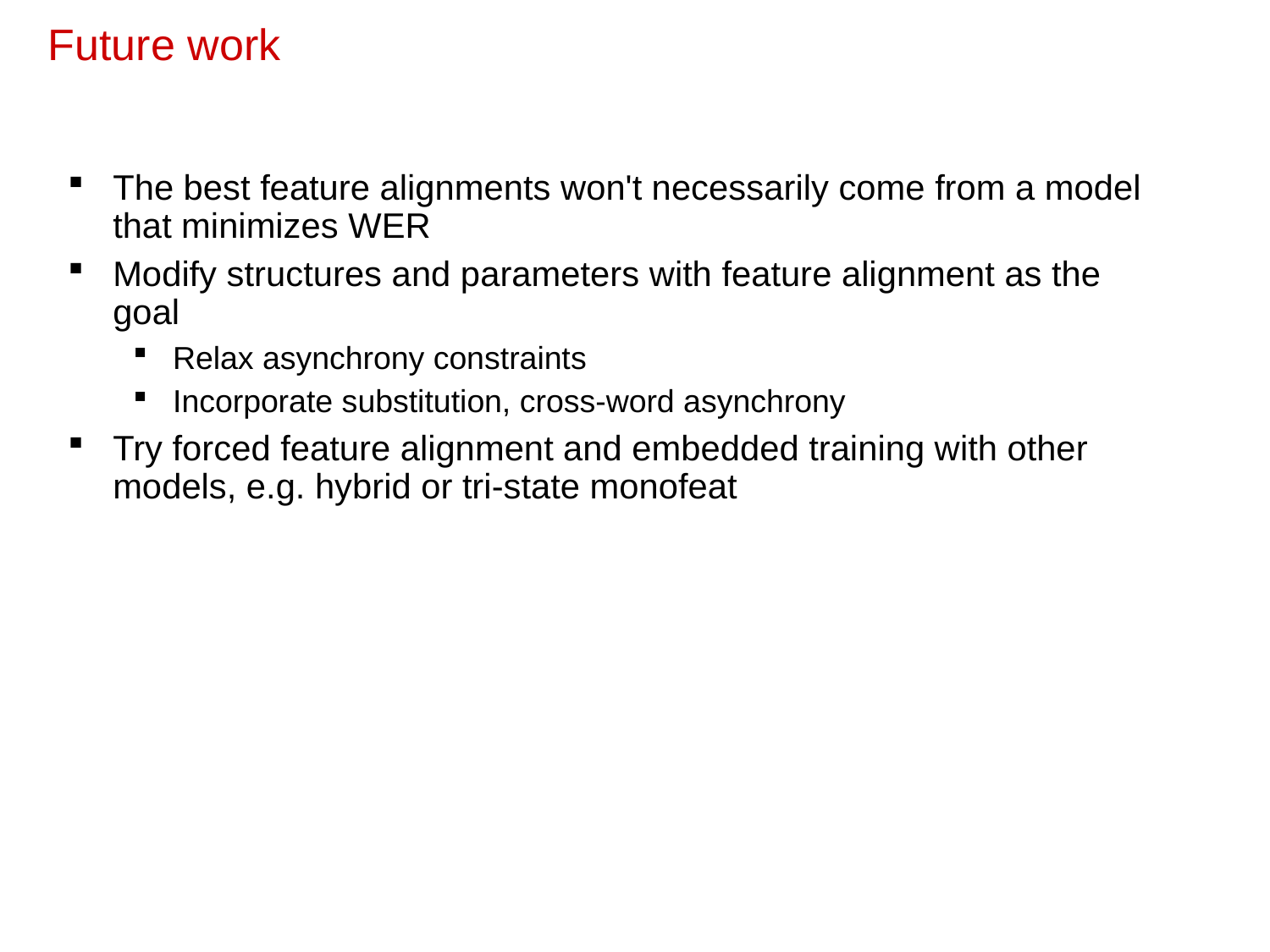

# Future work
The best feature alignments won't necessarily come from a model that minimizes WER
Modify structures and parameters with feature alignment as the goal
Relax asynchrony constraints
Incorporate substitution, cross-word asynchrony
Try forced feature alignment and embedded training with other models, e.g. hybrid or tri-state monofeat